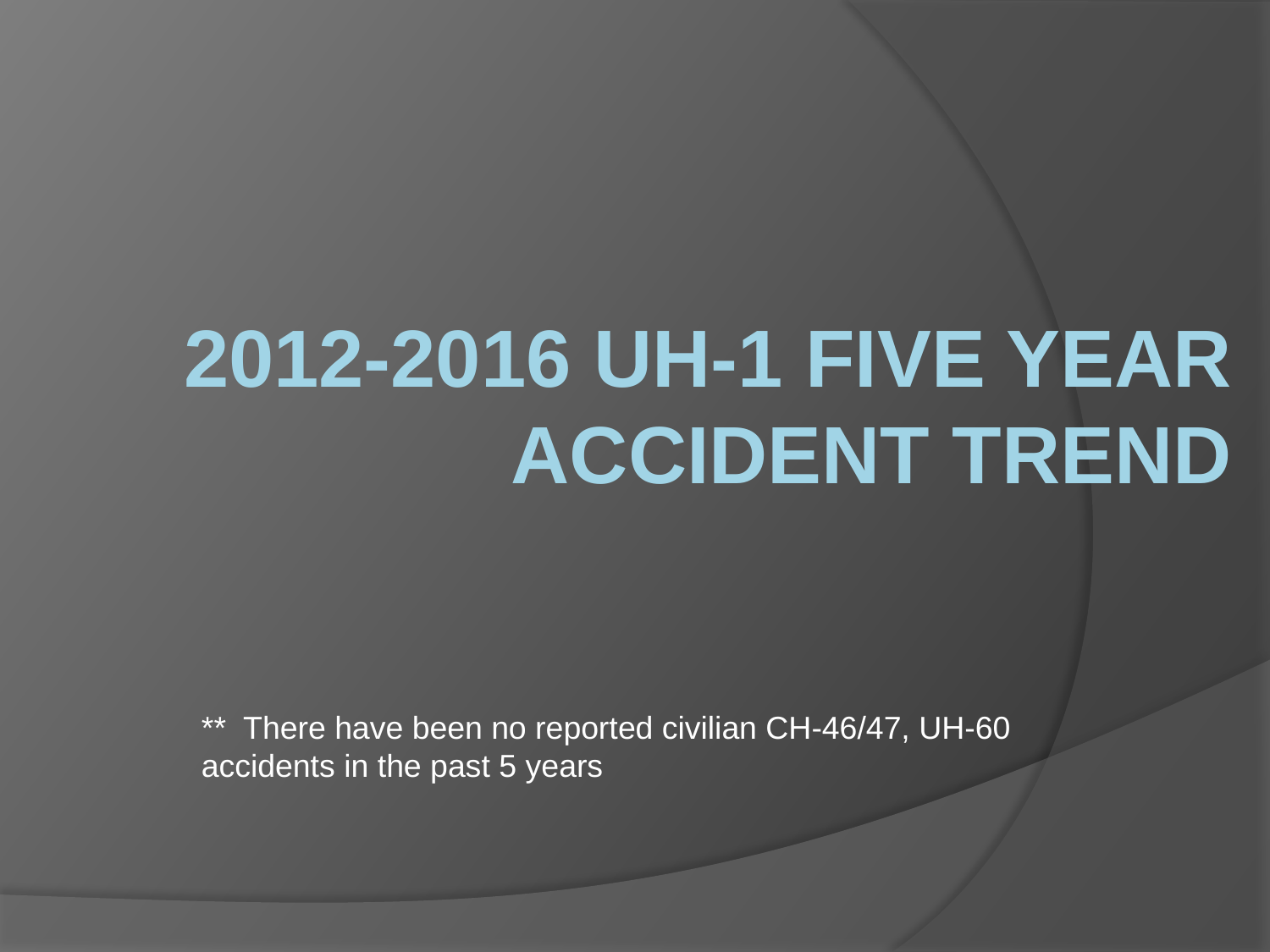

# 2012-2016 UH-1 Five Year Accident Trend
**  There have been no reported civilian CH-46/47, UH-60 accidents in the past 5 years